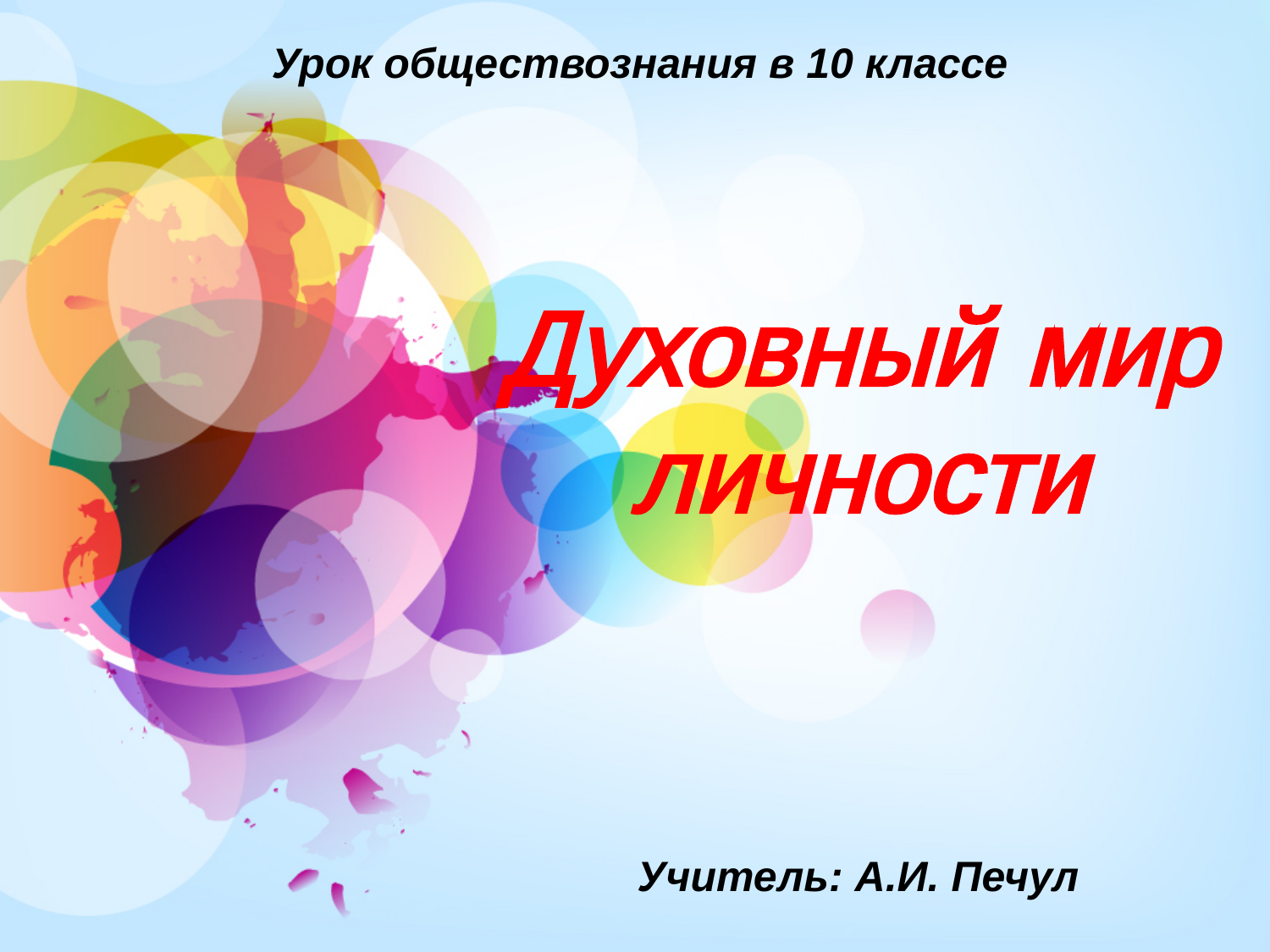

Урок обществознания в 10 классе
# Духовный мир личности

Учитель: А.И. Печул